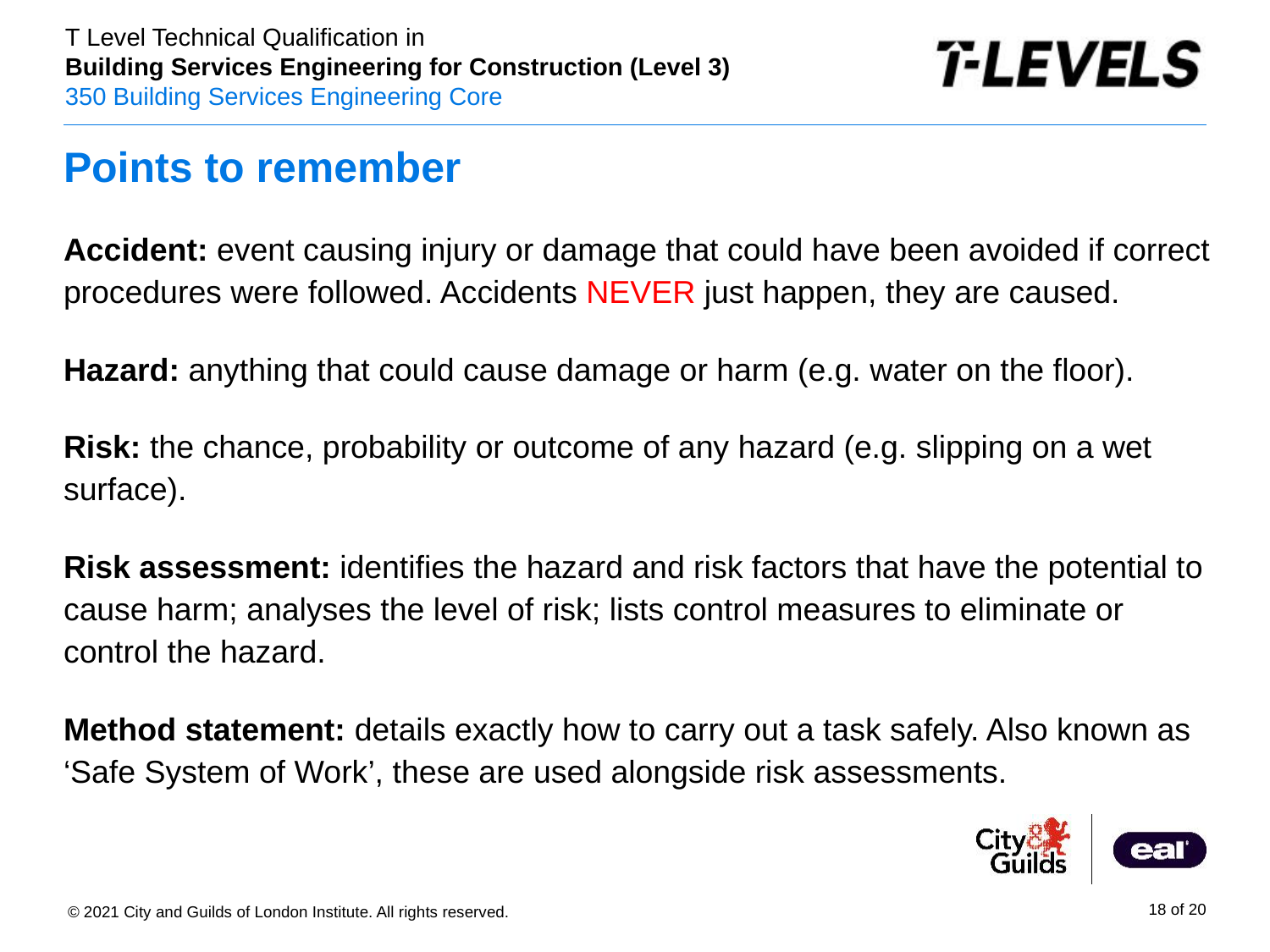

# Points to remember
Accident: event causing injury or damage that could have been avoided if correct procedures were followed. Accidents NEVER just happen, they are caused.
Hazard: anything that could cause damage or harm (e.g. water on the floor).
Risk: the chance, probability or outcome of any hazard (e.g. slipping on a wet surface).
Risk assessment: identifies the hazard and risk factors that have the potential to cause harm; analyses the level of risk; lists control measures to eliminate or control the hazard.
Method statement: details exactly how to carry out a task safely. Also known as ‘Safe System of Work’, these are used alongside risk assessments.